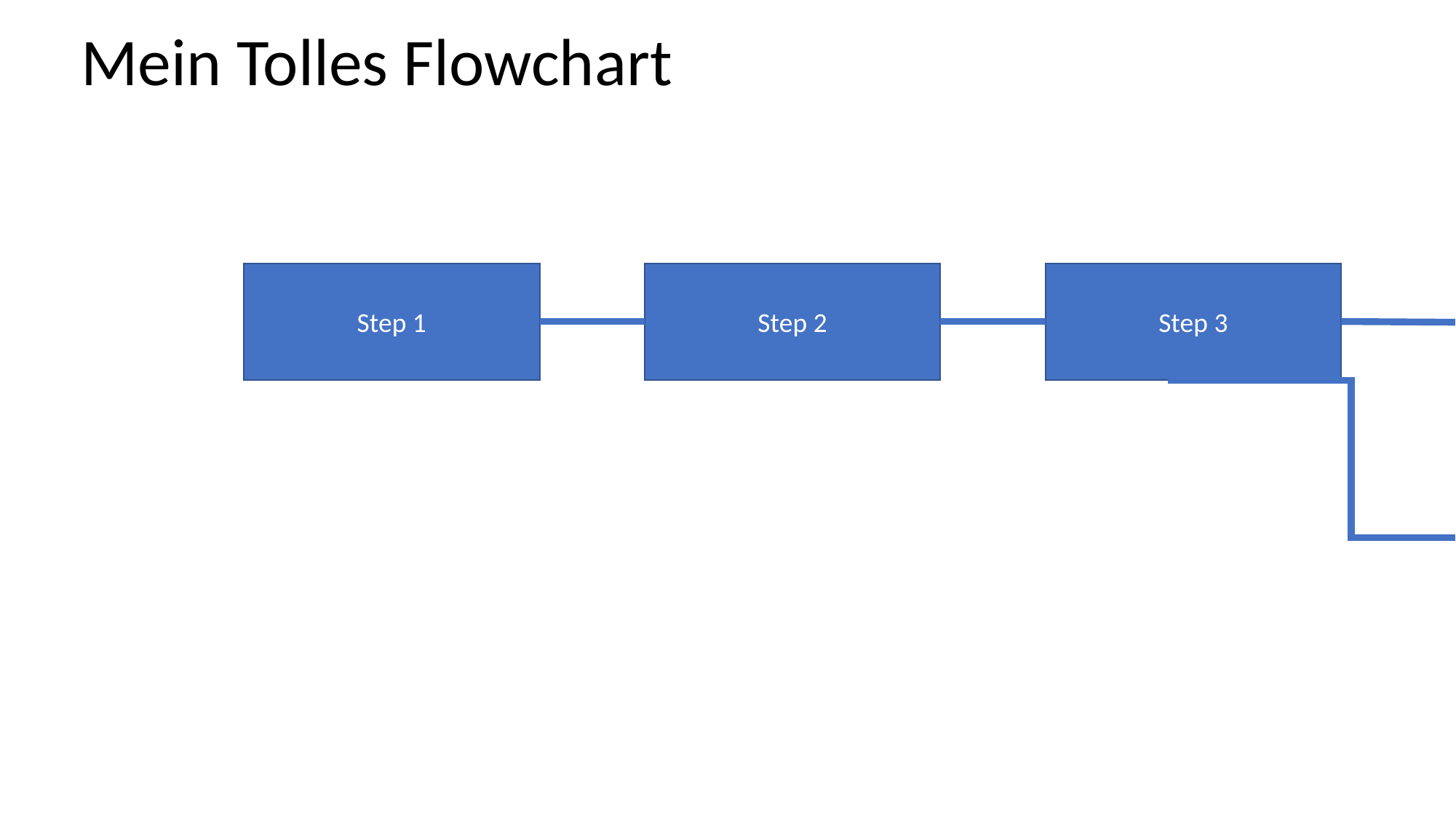

Mein Tolles Flowchart
Step 1
Step 2
Step 3
Step 4a
Step 5
Step 4b